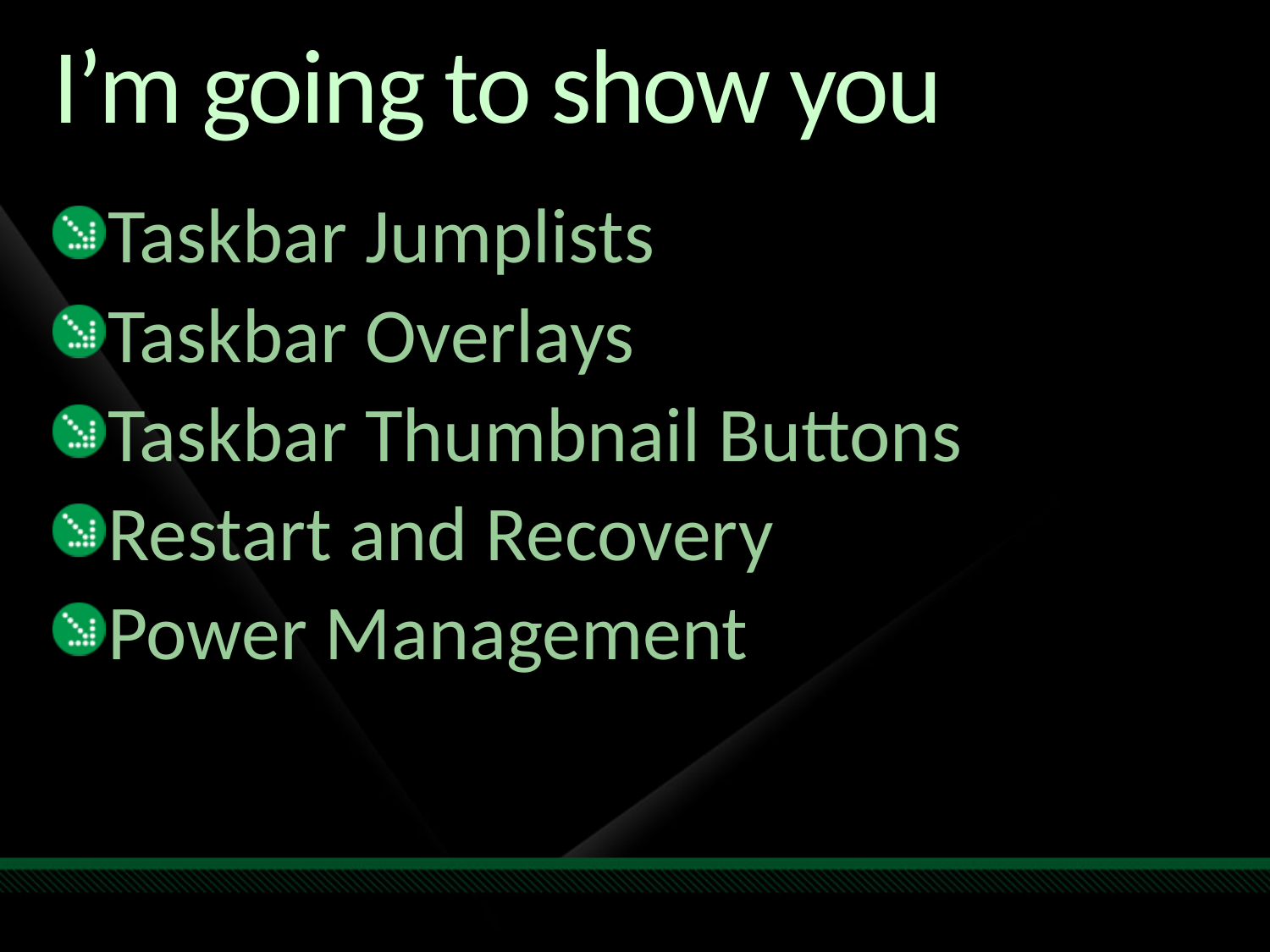

# I’m going to show you
Taskbar Jumplists
Taskbar Overlays
Taskbar Thumbnail Buttons
Restart and Recovery
Power Management